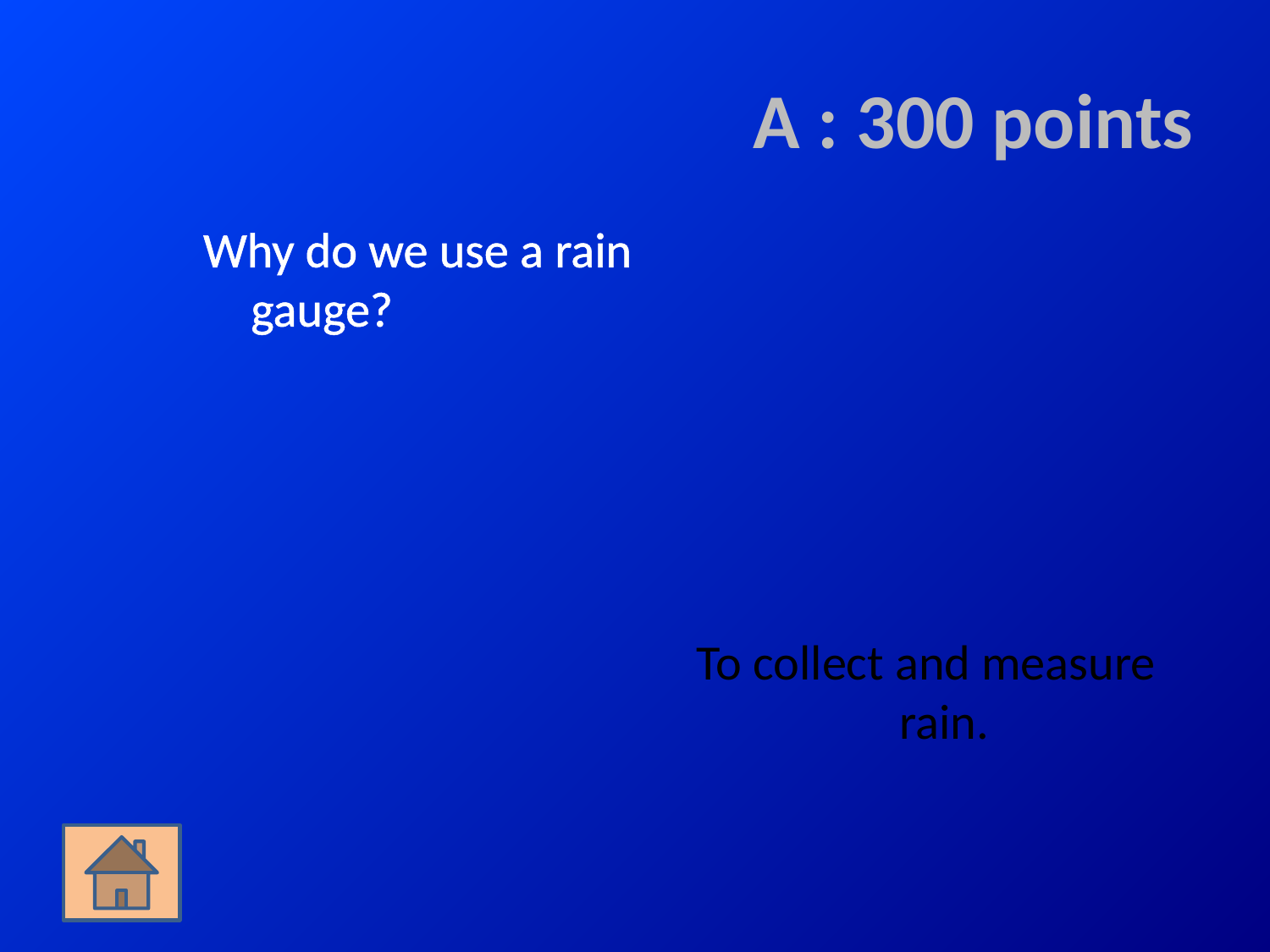

# A : 300 points
Why do we use a rain gauge?
To collect and measure rain.